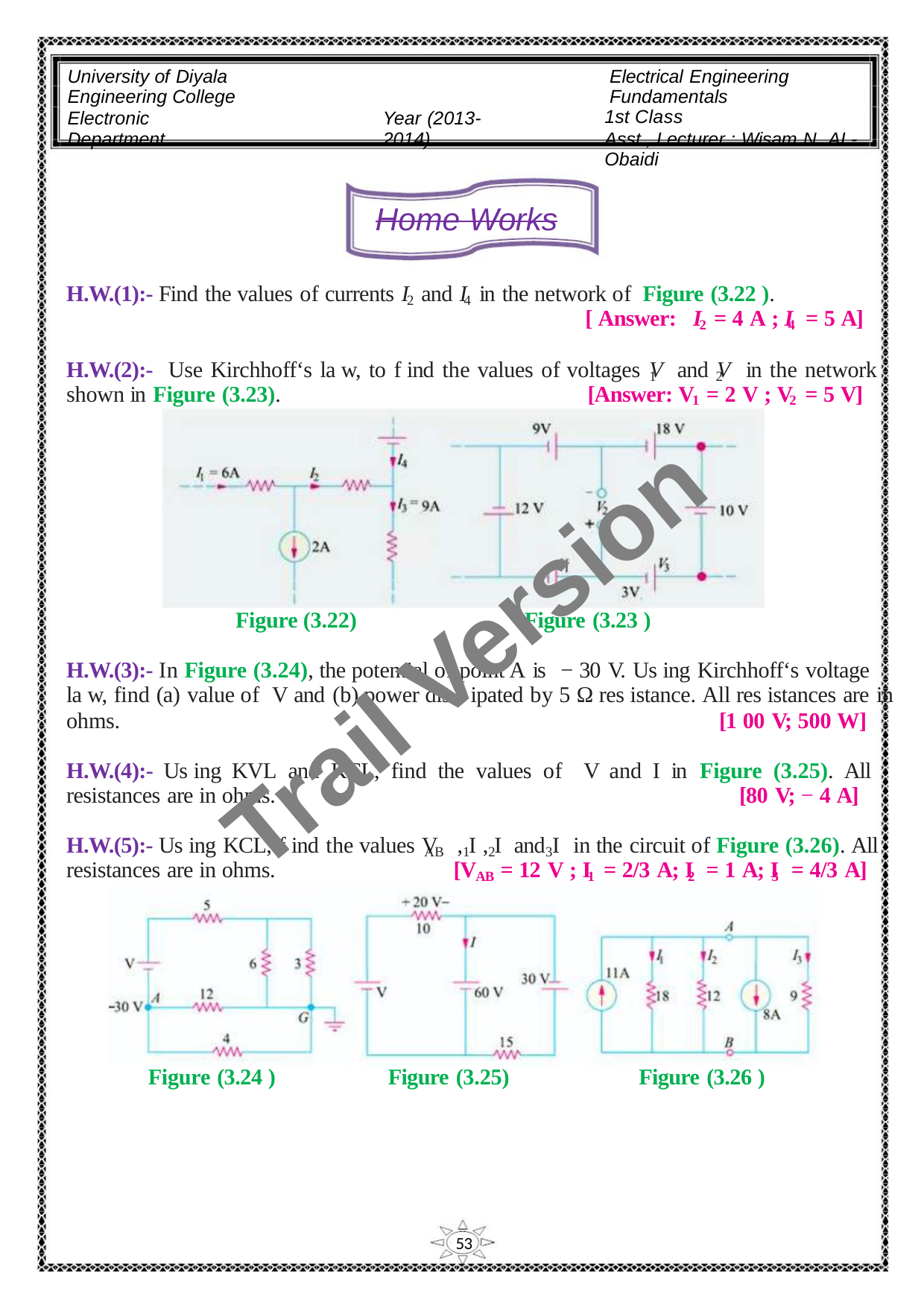

University of Diyala
Engineering College
Electronic Department
Electrical Engineering Fundamentals
1st Class
Asst., Lecturer : Wisam N. AL-Obaidi
Year (2013-2014)
Home Works
H.W.(1):- Find the values of currents I and I in the network of Figure (3.22 ).
2
4
[ Answer: I = 4 A ; I = 5 A]
2
4
H.W.(2):- Use Kirchhoff‘s la w, to f ind the values of voltages V and V in the network
1
2
shown in Figure (3.23).
[Answer: V = 2 V ; V = 5 V]
1 2
Trail Version
Trail Version
Trail Version
Trail Version
Trail Version
Trail Version
Trail Version
Trail Version
Trail Version
Trail Version
Trail Version
Trail Version
Trail Version
Figure (3.22)
Figure (3.23 )
H.W.(3):- In Figure (3.24), the potential of point A is − 30 V. Us ing Kirchhoff‘s voltage
la w, find (a) value of V and (b) power dis s ipated by 5 Ω res istance. All res istances are in
ohms.
[1 00 V; 500 W]
H.W.(4):- Us ing KVL and KCL, find the values of V and I in Figure (3.25). All
resistances are in ohms. [80 V; − 4 A]
H.W.(5):- Us ing KCL, f ind the values V , I , I and I in the circuit of Figure (3.26). All
AB
1
2
3
resistances are in ohms.
[V = 12 V ; I = 2/3 A; I = 1 A; I = 4/3 A]
AB
1
2
3
Figure (3.24 )
Figure (3.25)
Figure (3.26 )
53